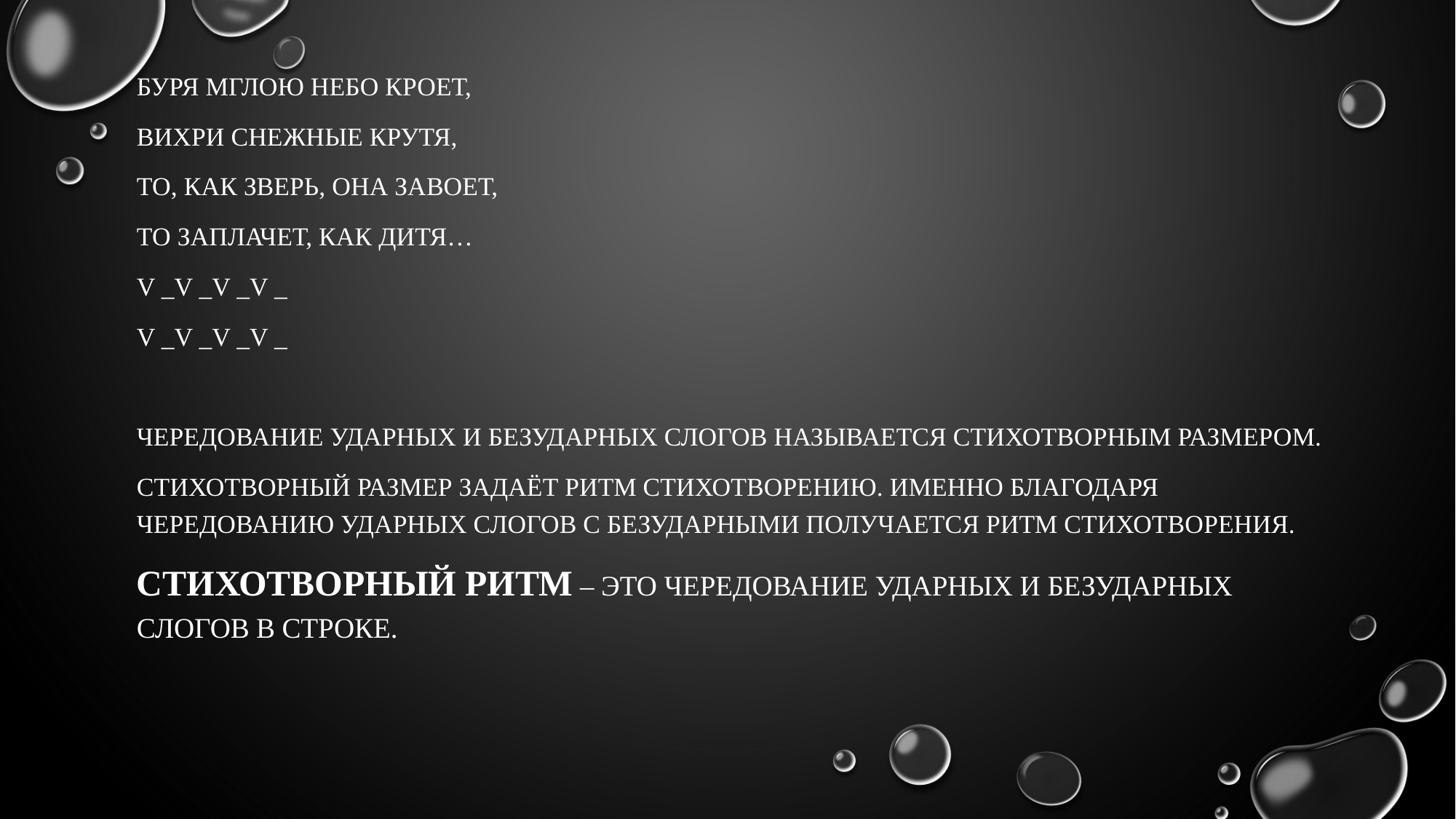

Буря мглою небо кроет,
Вихри снежные крутя,
То, как зверь, она завоет,
То заплачет, как дитя…
V _V _V _V _
V _V _V _V _

Чередование ударных и безударных слогов называется стихотворным размером.
Стихотворный размер задаёт ритм стихотворению. Именно благодаря чередованию ударных слогов с безударными получается ритм стихотворения.
Стихотворный ритм – это чередование ударных и безударных слогов в строке.